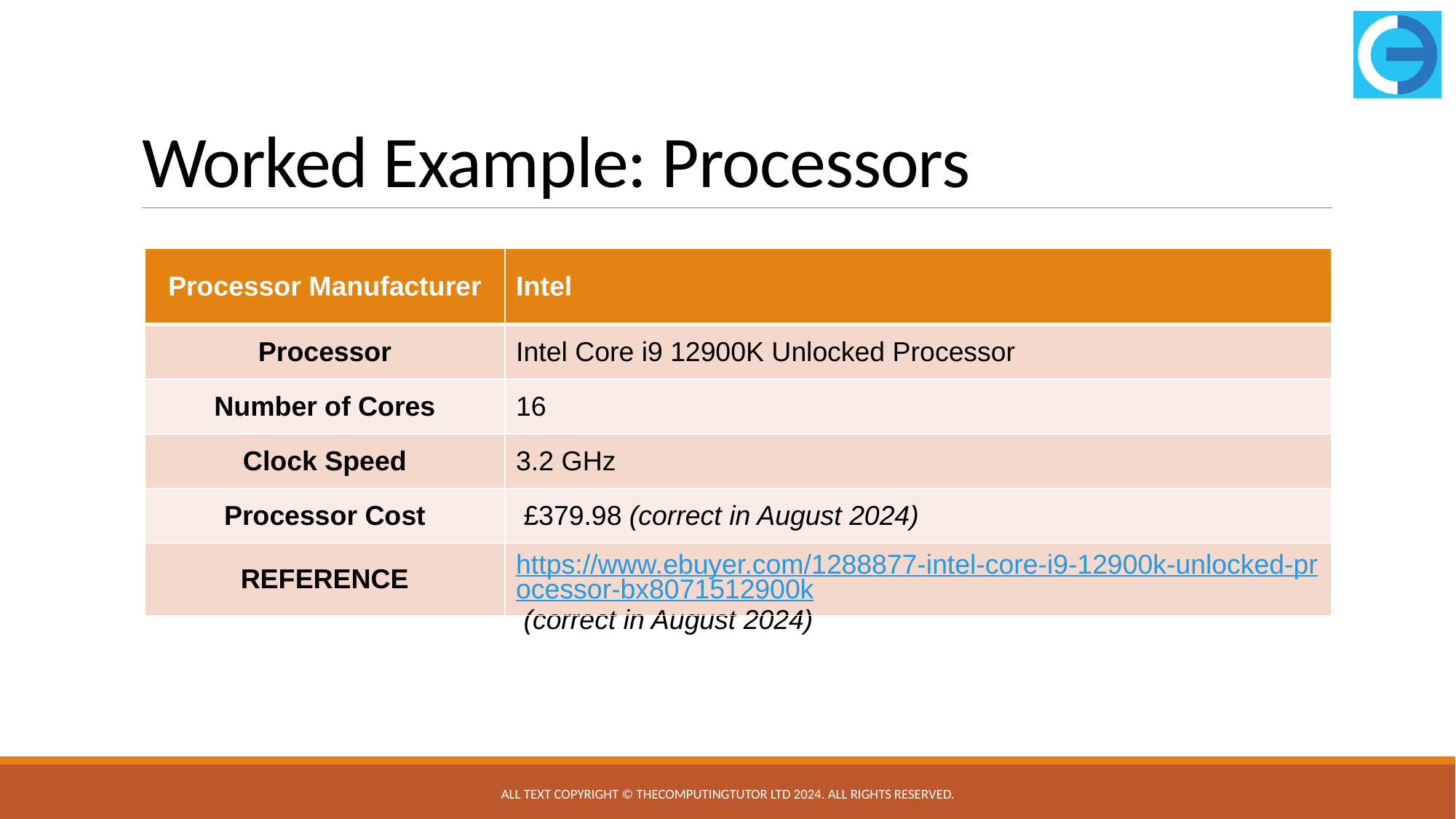

# Worked Example: Processors
| Processor Manufacturer | Intel |
| --- | --- |
| Processor | Intel Core i9 12900K Unlocked Processor |
| Number of Cores | 16 |
| Clock Speed | 3.2 GHz |
| Processor Cost | £379.98 (correct in August 2024) |
| REFERENCE | https://www.ebuyer.com/1288877-intel-core-i9-12900k-unlocked-processor-bx8071512900k (correct in August 2024) |
All text copyright © TheComputingTutor Ltd 2024. All rights Reserved.